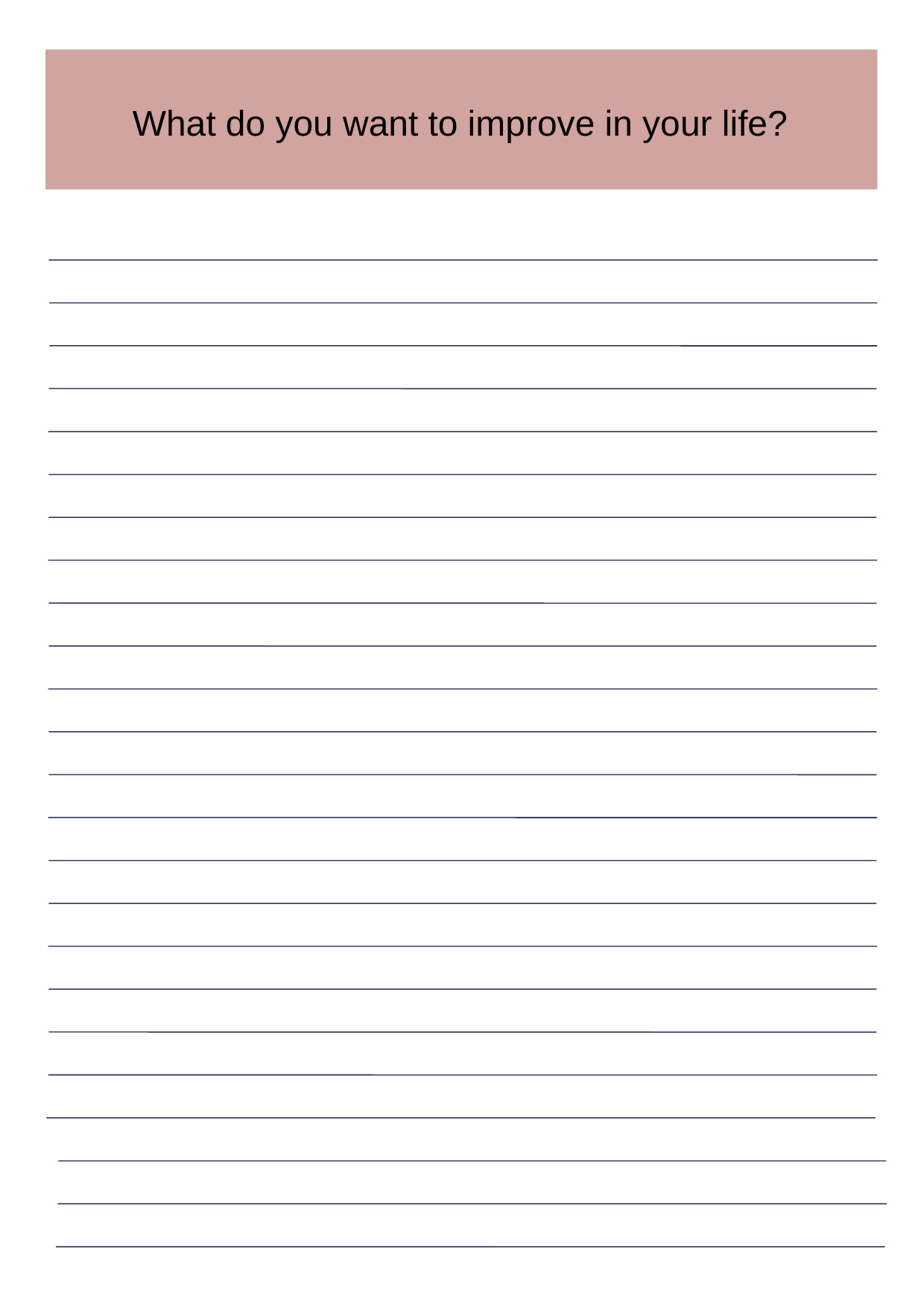

What do you want to improve in your life?